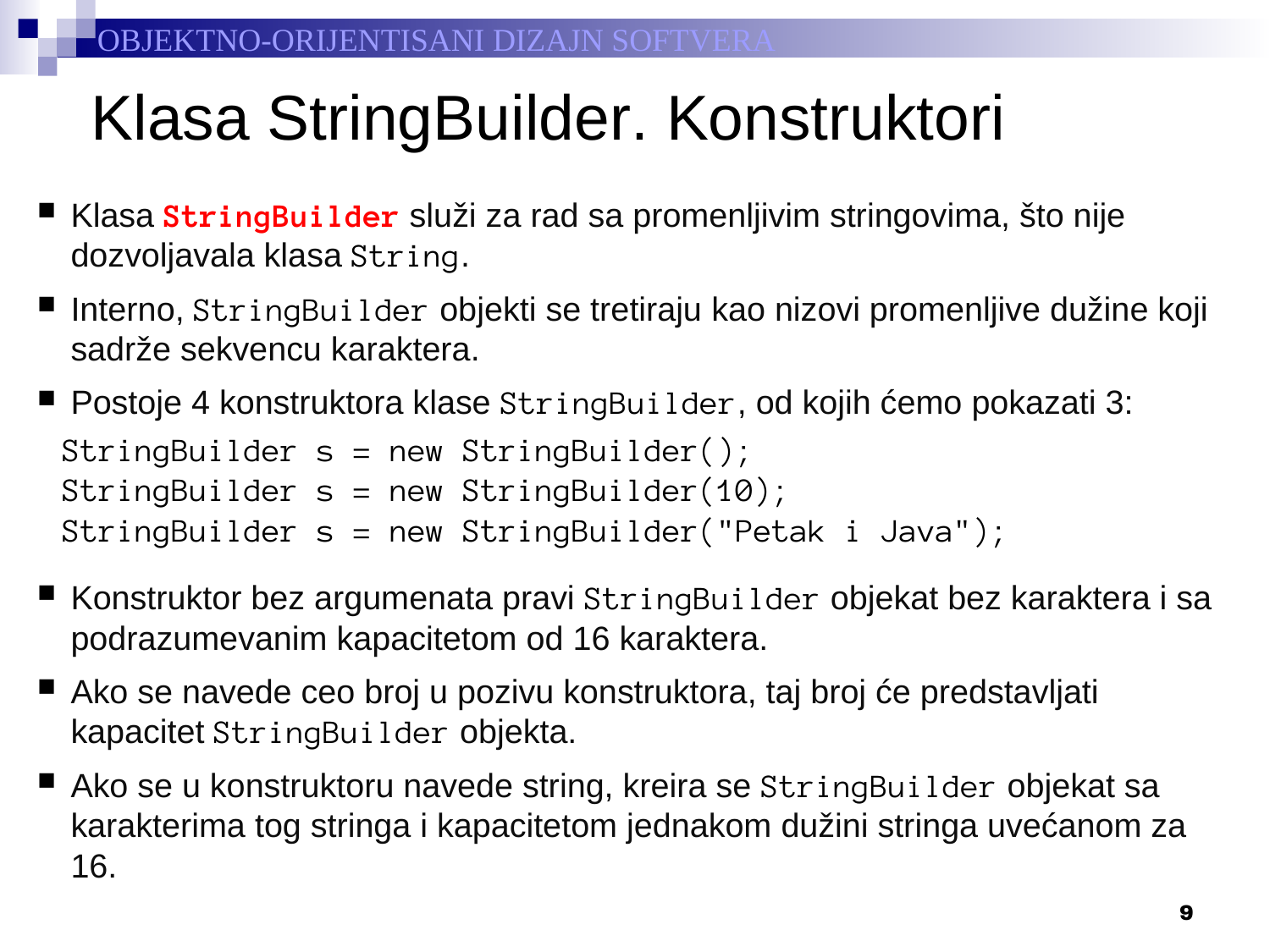

# Klasa StringBuilder. Konstruktori
Klasa StringBuilder služi za rad sa promenljivim stringovima, što nije dozvoljavala klasa String.
Interno, StringBuilder objekti se tretiraju kao nizovi promenljive dužine koji sadrže sekvencu karaktera.
Postoje 4 konstruktora klase StringBuilder, od kojih ćemo pokazati 3:
	StringBuilder s = new StringBuilder();
	StringBuilder s = new StringBuilder(10);
	StringBuilder s = new StringBuilder("Petak i Java");
Konstruktor bez argumenata pravi StringBuilder objekat bez karaktera i sa podrazumevanim kapacitetom od 16 karaktera.
Ako se navede ceo broj u pozivu konstruktora, taj broj će predstavljati kapacitet StringBuilder objekta.
Ako se u konstruktoru navede string, kreira se StringBuilder objekat sa karakterima tog stringa i kapacitetom jednakom dužini stringa uvećanom za 16.
9